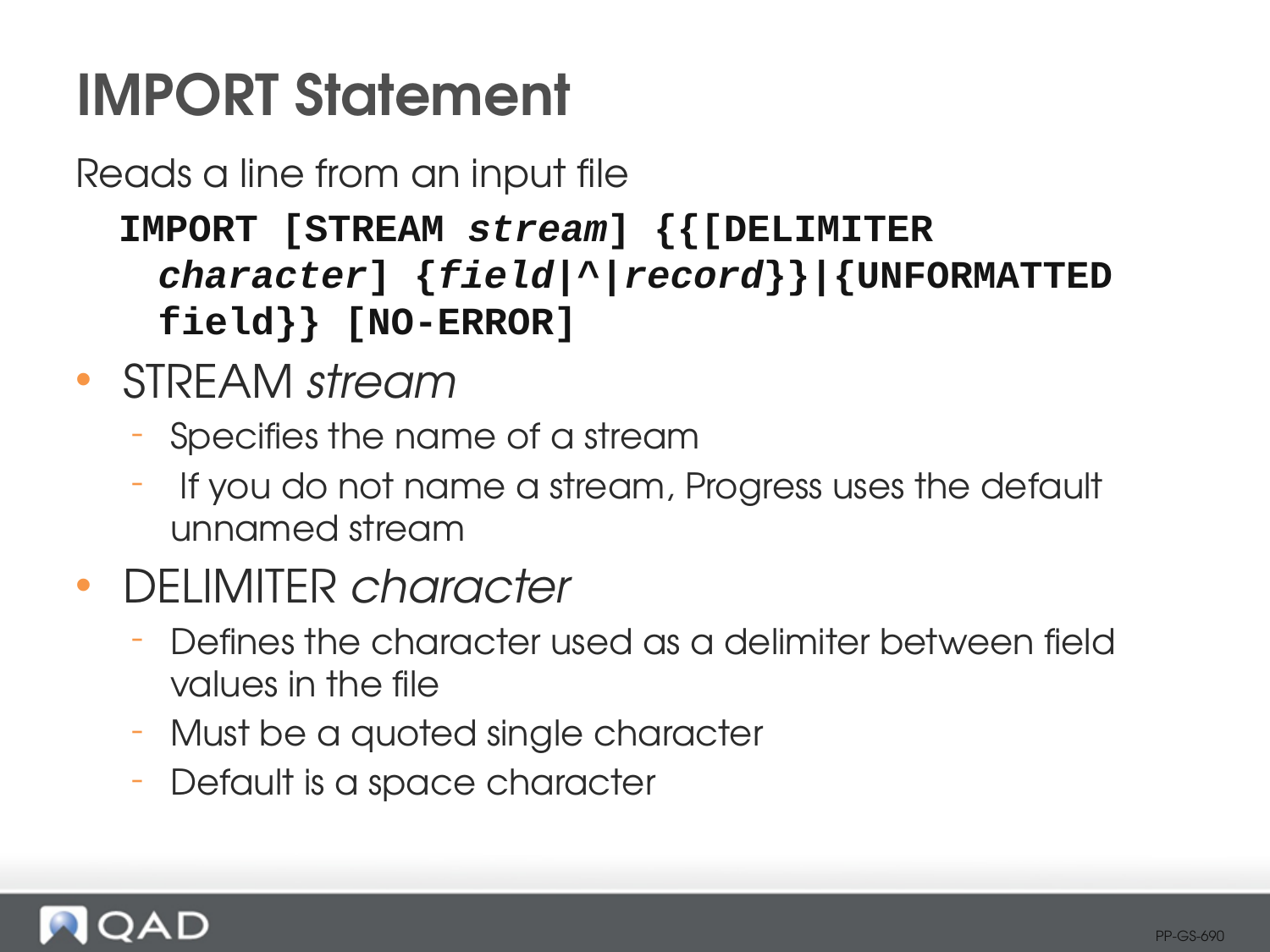

# IMPORT Statement
Reads a line from an input file
IMPORT [STREAM stream] {{[DELIMITER character] {field|^|record}}|{UNFORMATTED field}} [NO-ERROR]
STREAM stream
Specifies the name of a stream
 If you do not name a stream, Progress uses the default unnamed stream
DELIMITER character
Defines the character used as a delimiter between field values in the file
Must be a quoted single character
Default is a space character
PP-GS-690